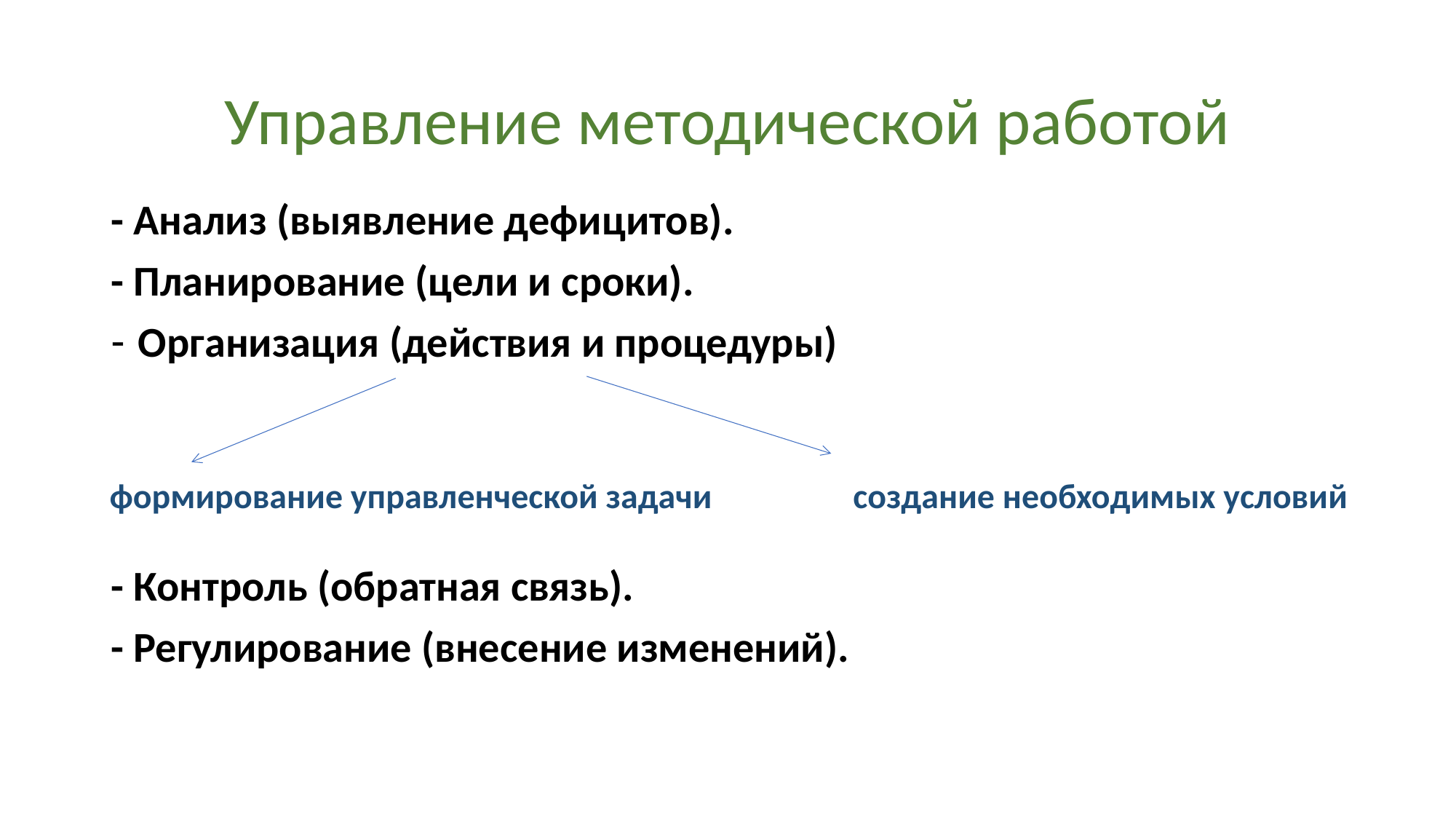

# Управление методической работой
- Анализ (выявление дефицитов).
- Планирование (цели и сроки).
Организация (действия и процедуры)

- Контроль (обратная связь).
- Регулирование (внесение изменений).

формирование управленческой задачи
создание необходимых условий